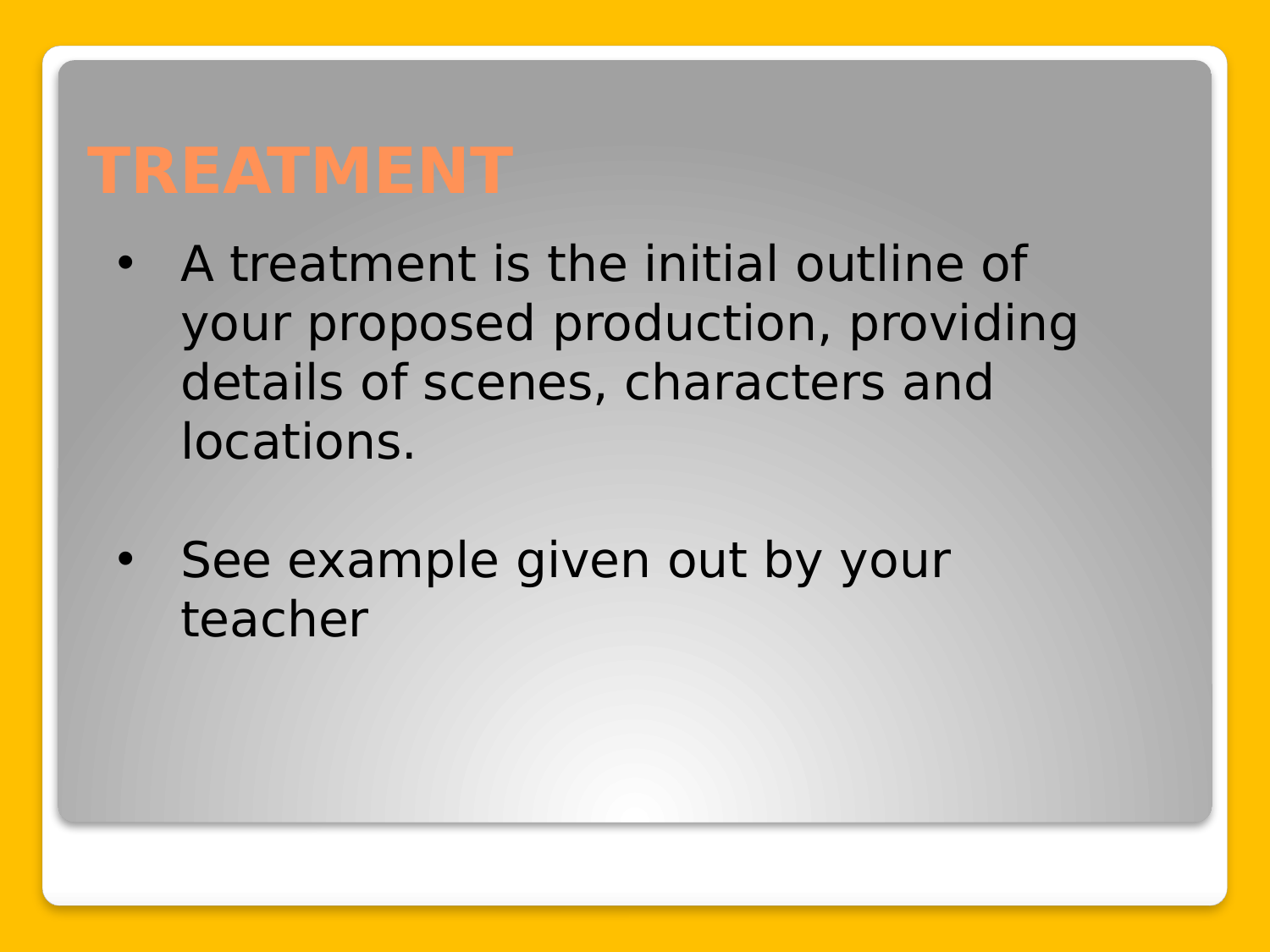

# TREATMENT
A treatment is the initial outline of your proposed production, providing details of scenes, characters and locations.

See example given out by your teacher